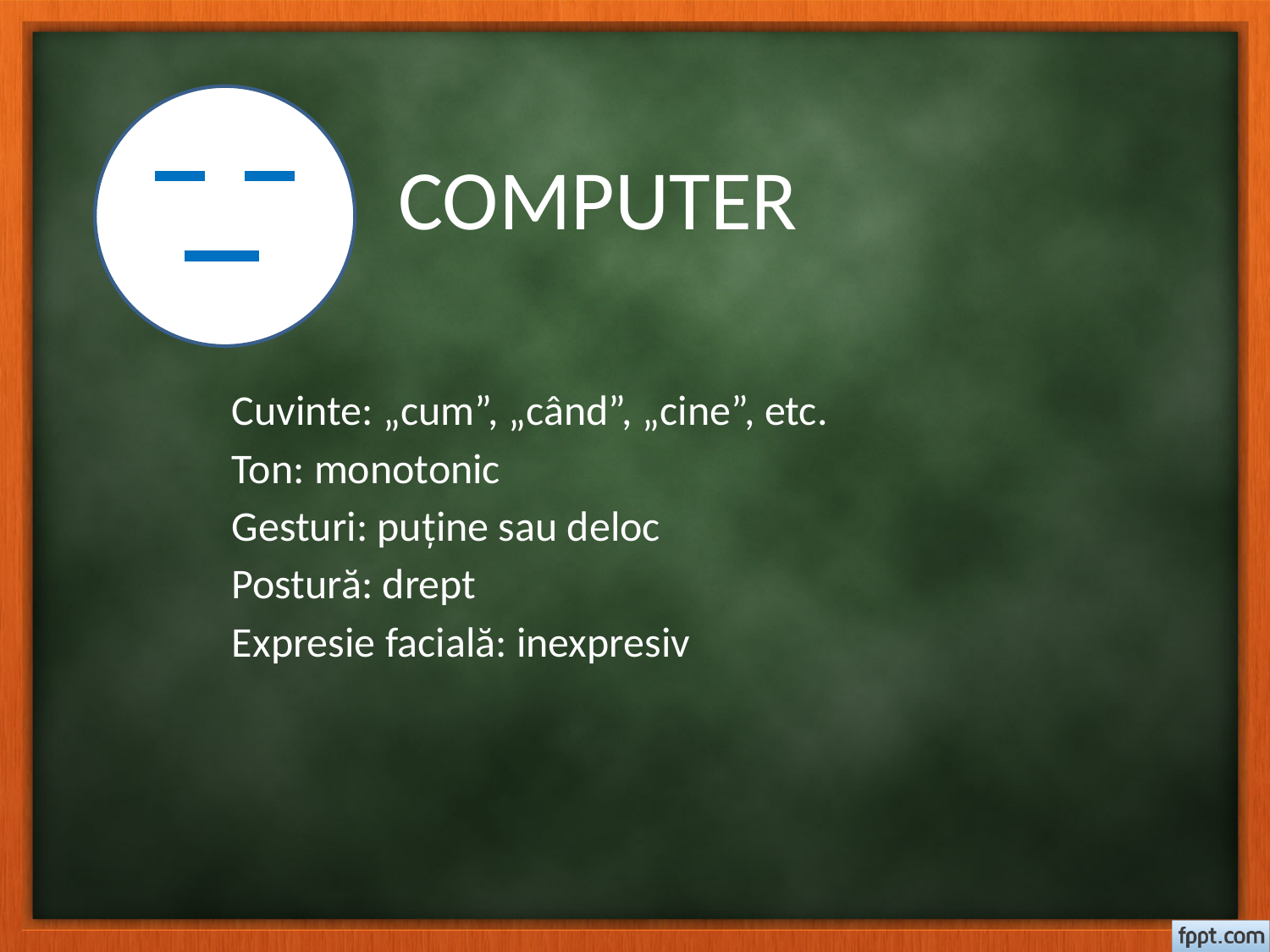

COMPUTER
Cuvinte: „cum”, „când”, „cine”, etc.
Ton: monotonic
Gesturi: puține sau deloc
Postură: drept
Expresie facială: inexpresiv